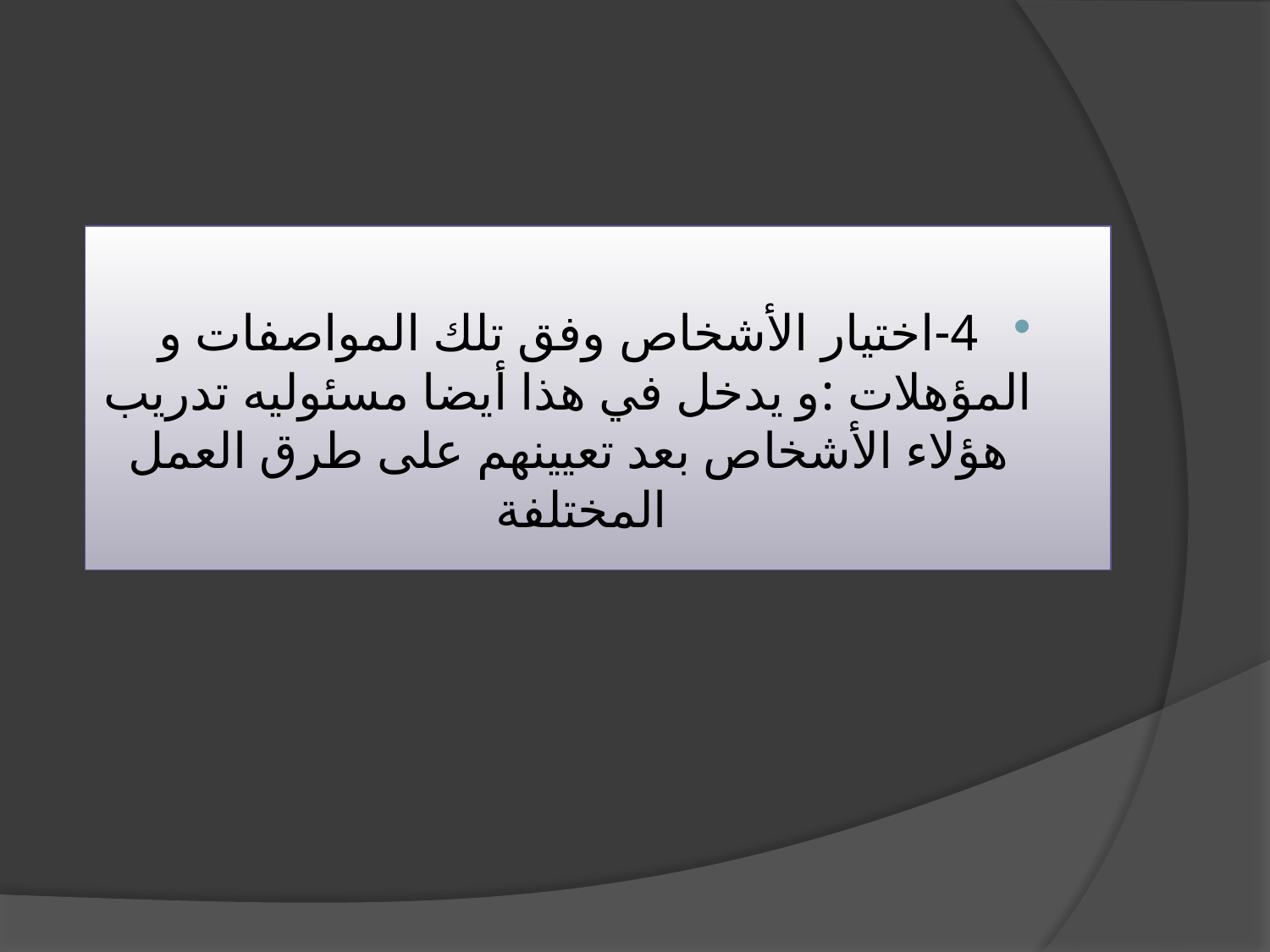

4-اختيار الأشخاص وفق تلك المواصفات و المؤهلات :و يدخل في هذا أيضا مسئوليه تدريب هؤلاء الأشخاص بعد تعيينهم على طرق العمل المختلفة